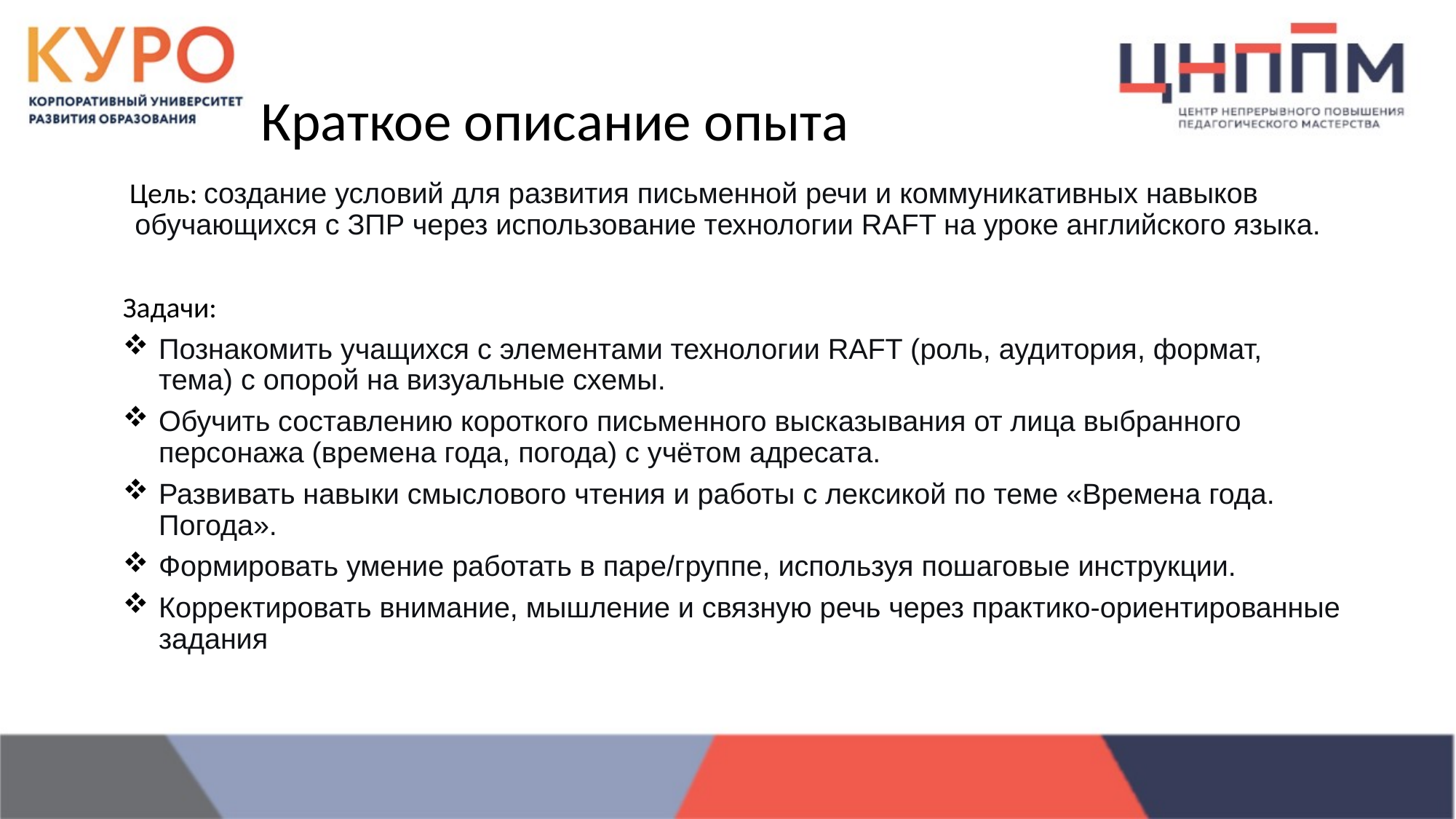

# Краткое описание опыта
Цель: cоздание условий для развития письменной речи и коммуникативных навыков обучающихся с ЗПР через использование технологии RAFT на уроке английского языка.

Задачи:
Познакомить учащихся с элементами технологии RAFT (роль, аудитория, формат, тема) с опорой на визуальные схемы.
Обучить составлению короткого письменного высказывания от лица выбранного персонажа (времена года, погода) с учётом адресата.
Развивать навыки смыслового чтения и работы с лексикой по теме «Времена года. Погода».
Формировать умение работать в паре/группе, используя пошаговые инструкции.
Корректировать внимание, мышление и связную речь через практико-ориентированные задания